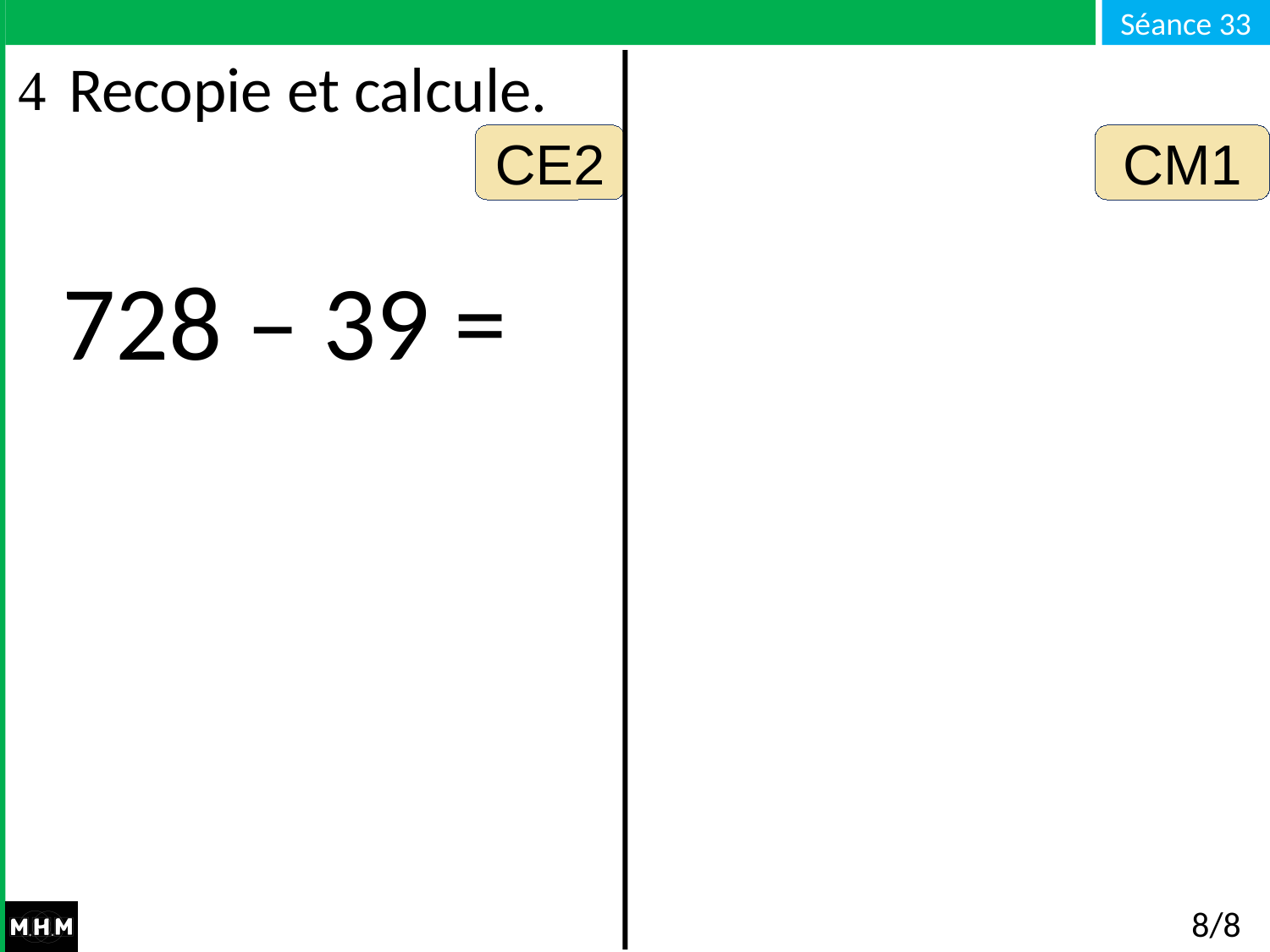

Recopie et calcule.

CE2
CM1
728 – 39 =
# 8/8